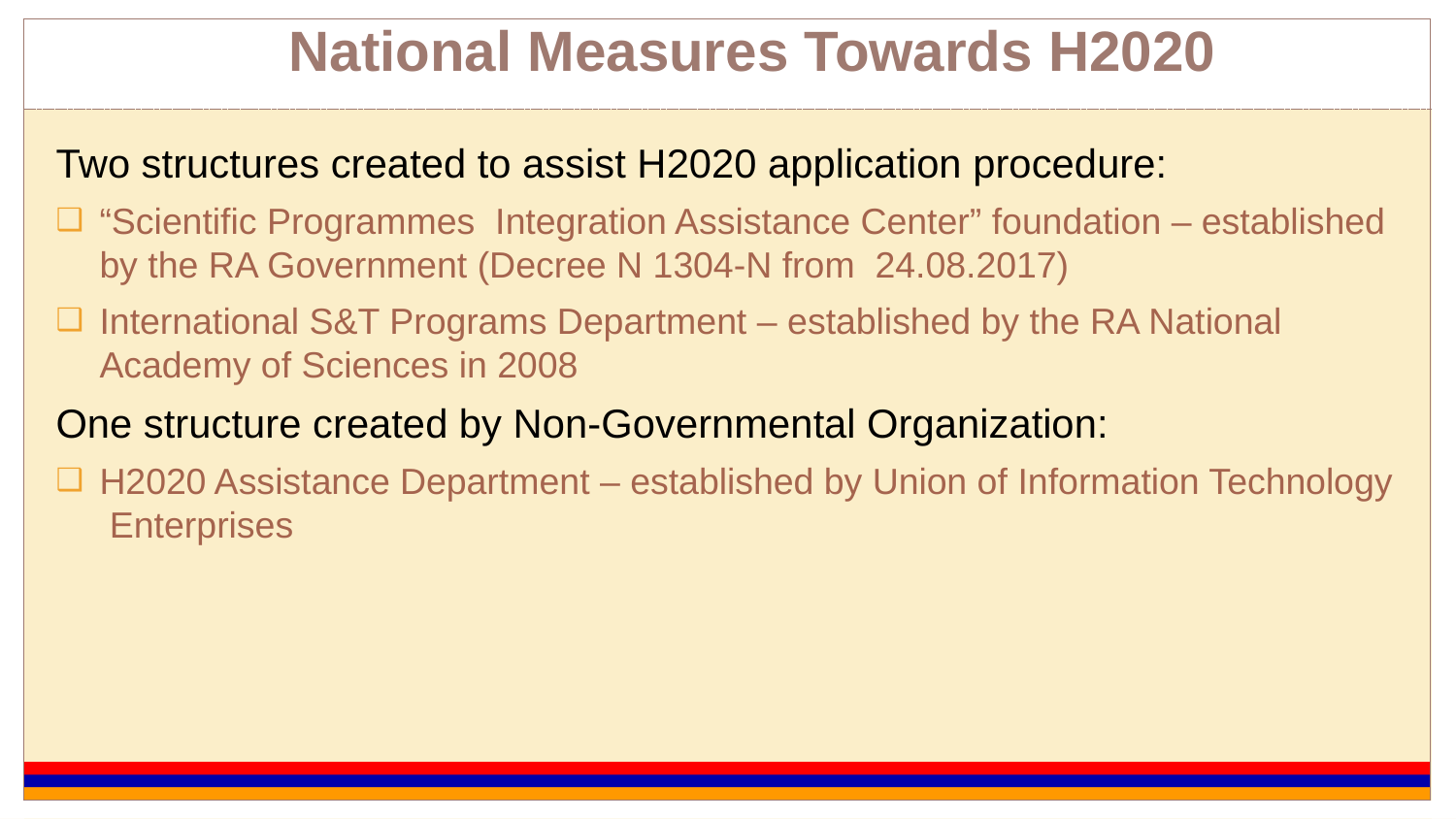

National Measures Towards H2020
Two structures created to assist H2020 application procedure:
“Scientific Programmes  Integration Assistance Center” foundation – established by the RA Government (Decree N 1304-N from  24.08.2017)
International S&T Programs Department – established by the RA National Academy of Sciences in 2008
One structure created by Non-Governmental Organization:
H2020 Assistance Department – established by Union of Information Technology  Enterprises